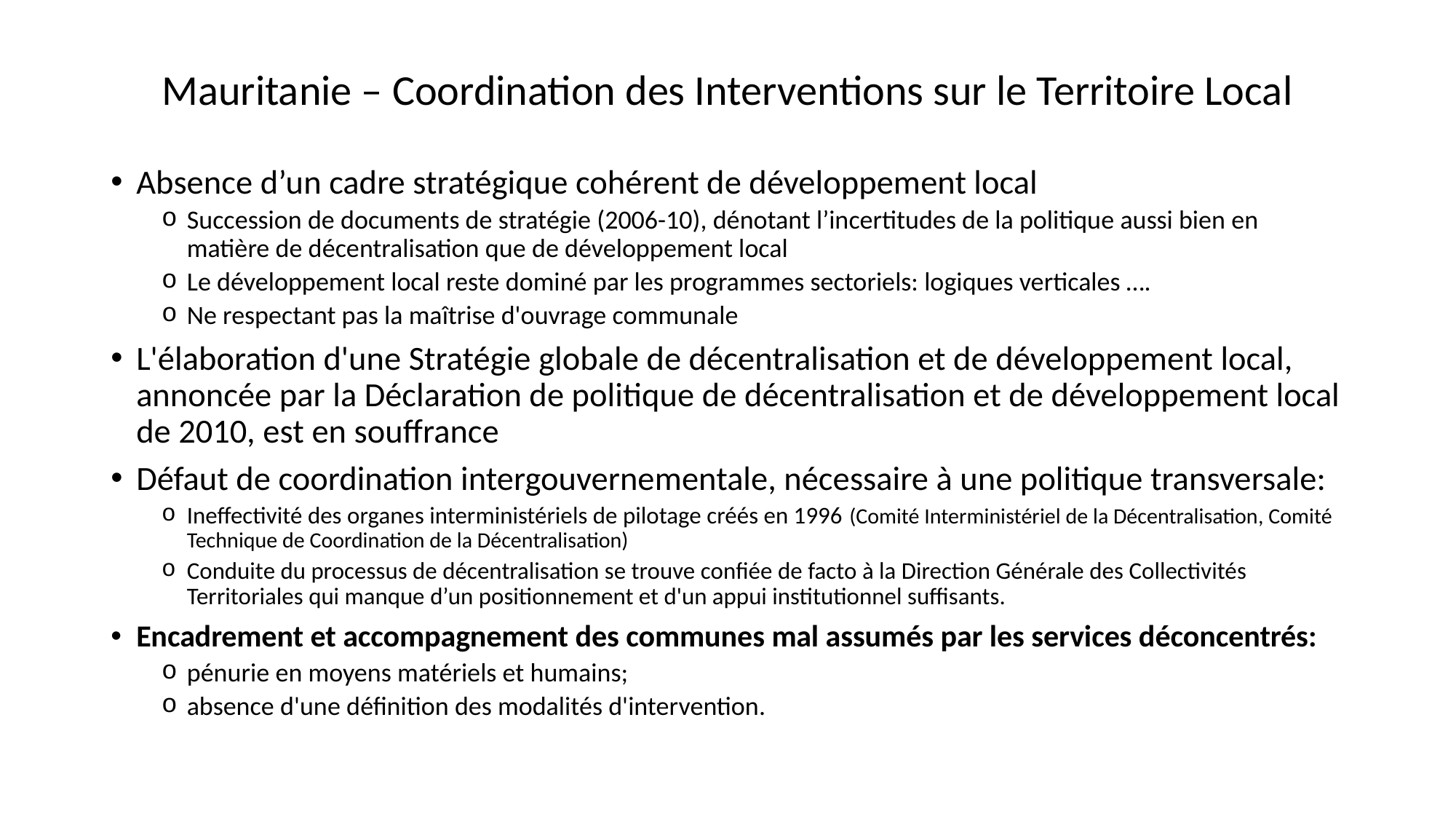

# Mauritanie – Coordination des Interventions sur le Territoire Local
Absence d’un cadre stratégique cohérent de développement local
Succession de documents de stratégie (2006-10), dénotant l’incertitudes de la politique aussi bien en matière de décentralisation que de développement local
Le développement local reste dominé par les programmes sectoriels: logiques verticales ….
Ne respectant pas la maîtrise d'ouvrage communale
L'élaboration d'une Stratégie globale de décentralisation et de développement local, annoncée par la Déclaration de politique de décentralisation et de développement local de 2010, est en souffrance
Défaut de coordination intergouvernementale, nécessaire à une politique transversale:
Ineffectivité des organes interministériels de pilotage créés en 1996 (Comité Interministériel de la Décentralisation, Comité Technique de Coordination de la Décentralisation)
Conduite du processus de décentralisation se trouve confiée de facto à la Direction Générale des Collectivités Territoriales qui manque d’un positionnement et d'un appui institutionnel suffisants.
Encadrement et accompagnement des communes mal assumés par les services déconcentrés:
pénurie en moyens matériels et humains;
absence d'une définition des modalités d'intervention.